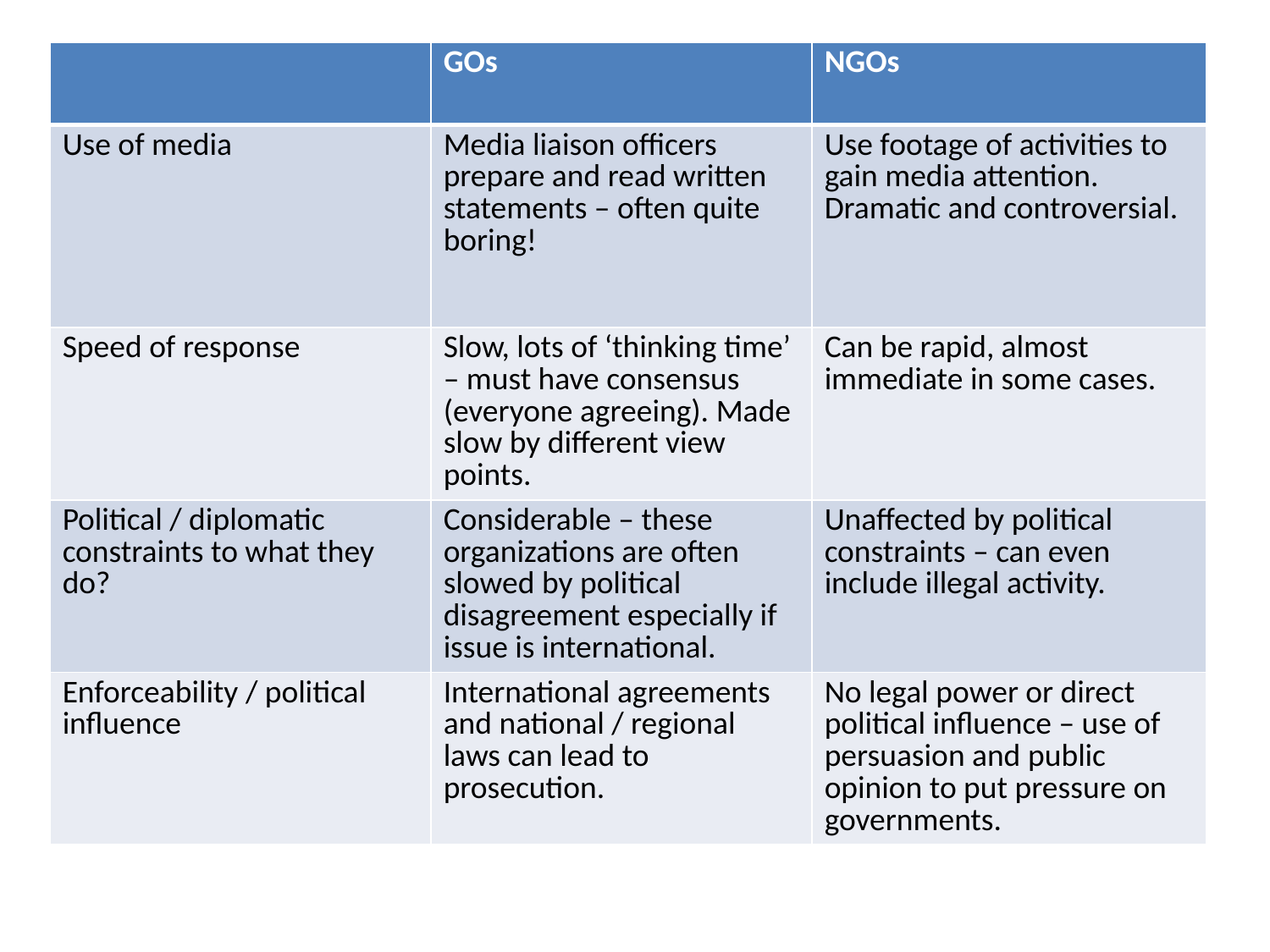

#
|  | GOs | NGOs |
| --- | --- | --- |
| Use of media | Media liaison officers prepare and read written statements – often quite boring! | Use footage of activities to gain media attention. Dramatic and controversial. |
| Speed of response | Slow, lots of ‘thinking time’ – must have consensus (everyone agreeing). Made slow by different view points. | Can be rapid, almost immediate in some cases. |
| Political / diplomatic constraints to what they do? | Considerable – these organizations are often slowed by political disagreement especially if issue is international. | Unaffected by political constraints – can even include illegal activity. |
| Enforceability / political influence | International agreements and national / regional laws can lead to prosecution. | No legal power or direct political influence – use of persuasion and public opinion to put pressure on governments. |